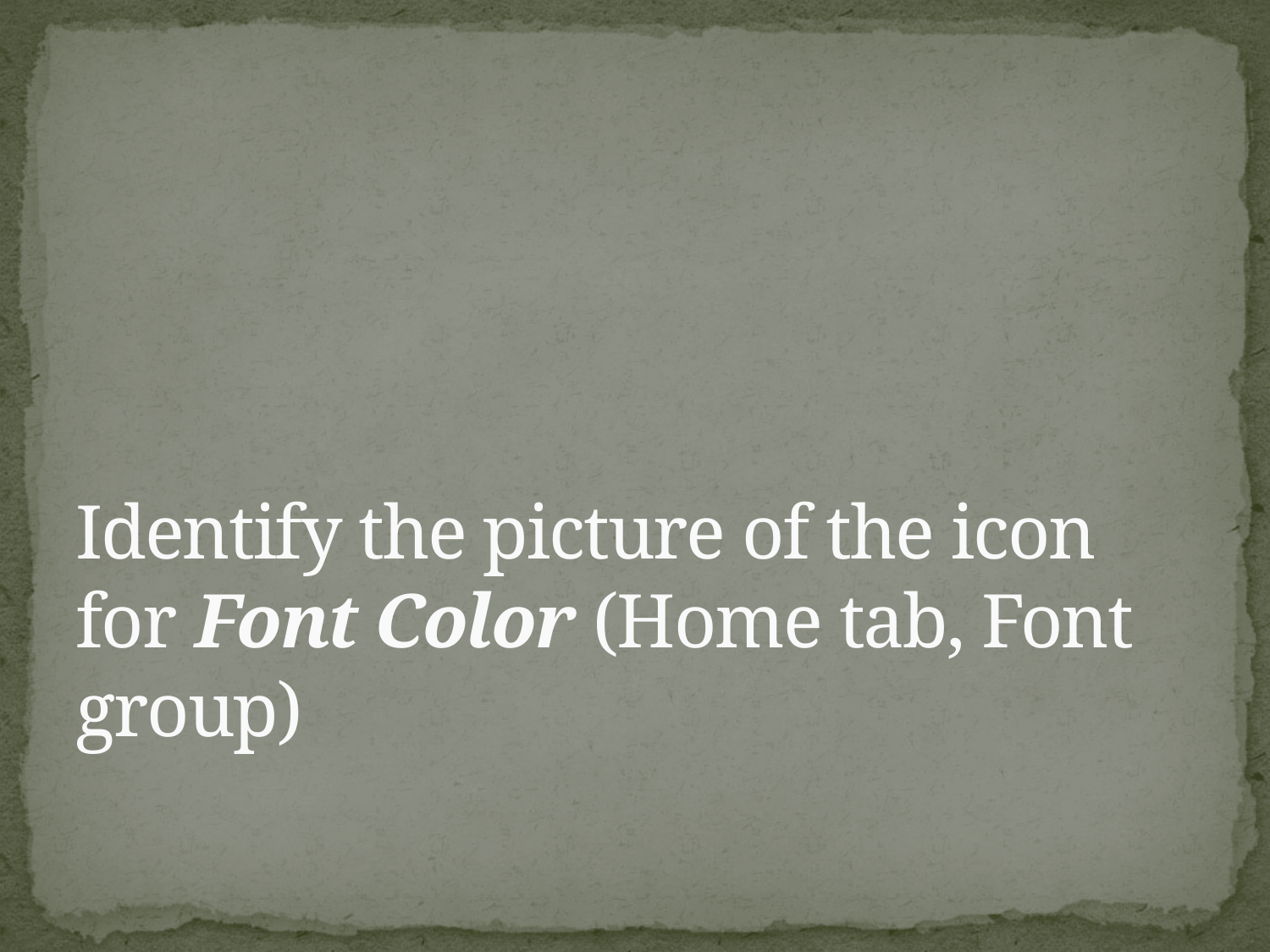

# Identify the picture of the icon for Font Color (Home tab, Font group)